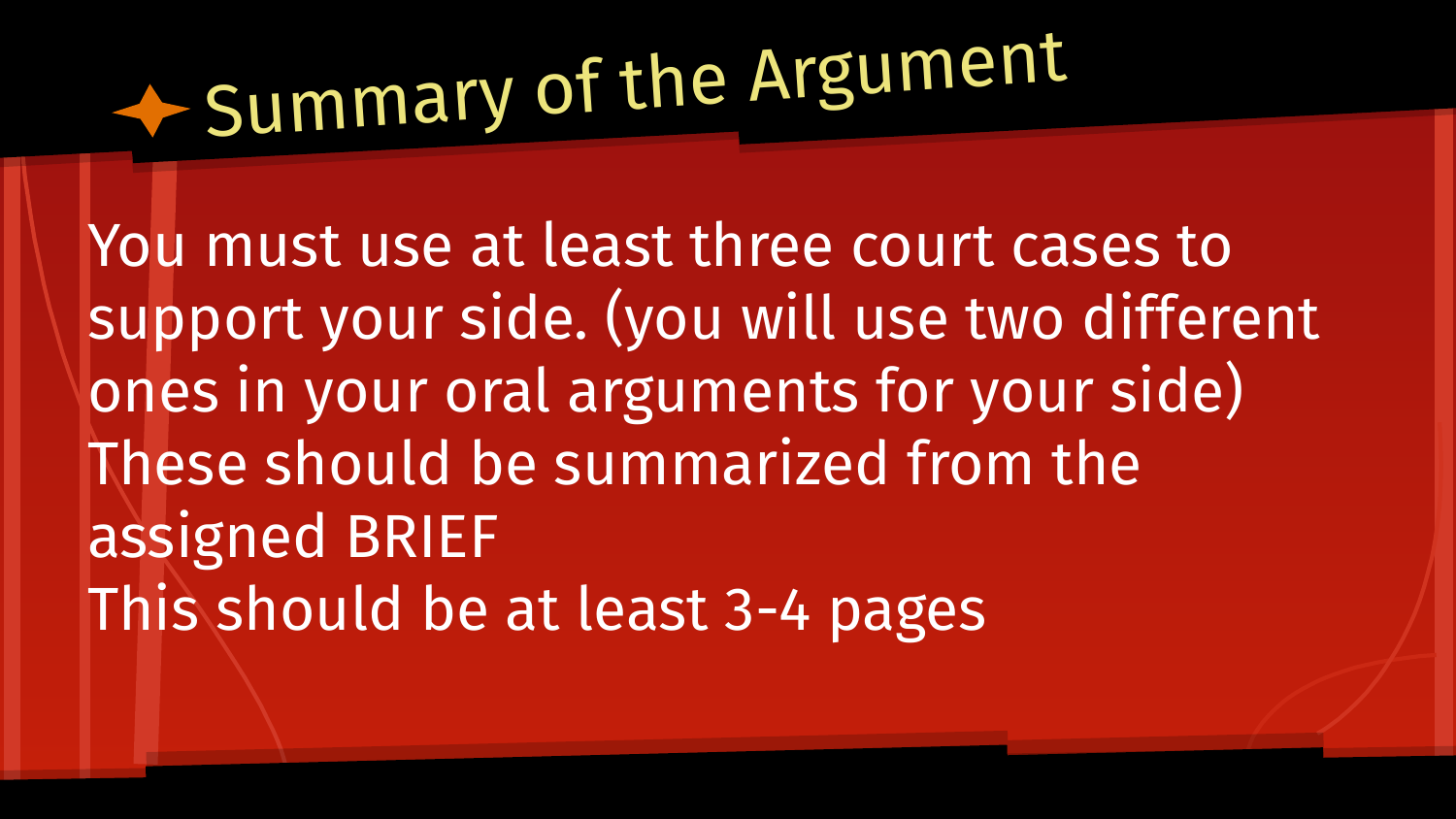

# Summary of the Argument
You must use at least three court cases to support your side. (you will use two different ones in your oral arguments for your side)
These should be summarized from the assigned BRIEF
This should be at least 3-4 pages